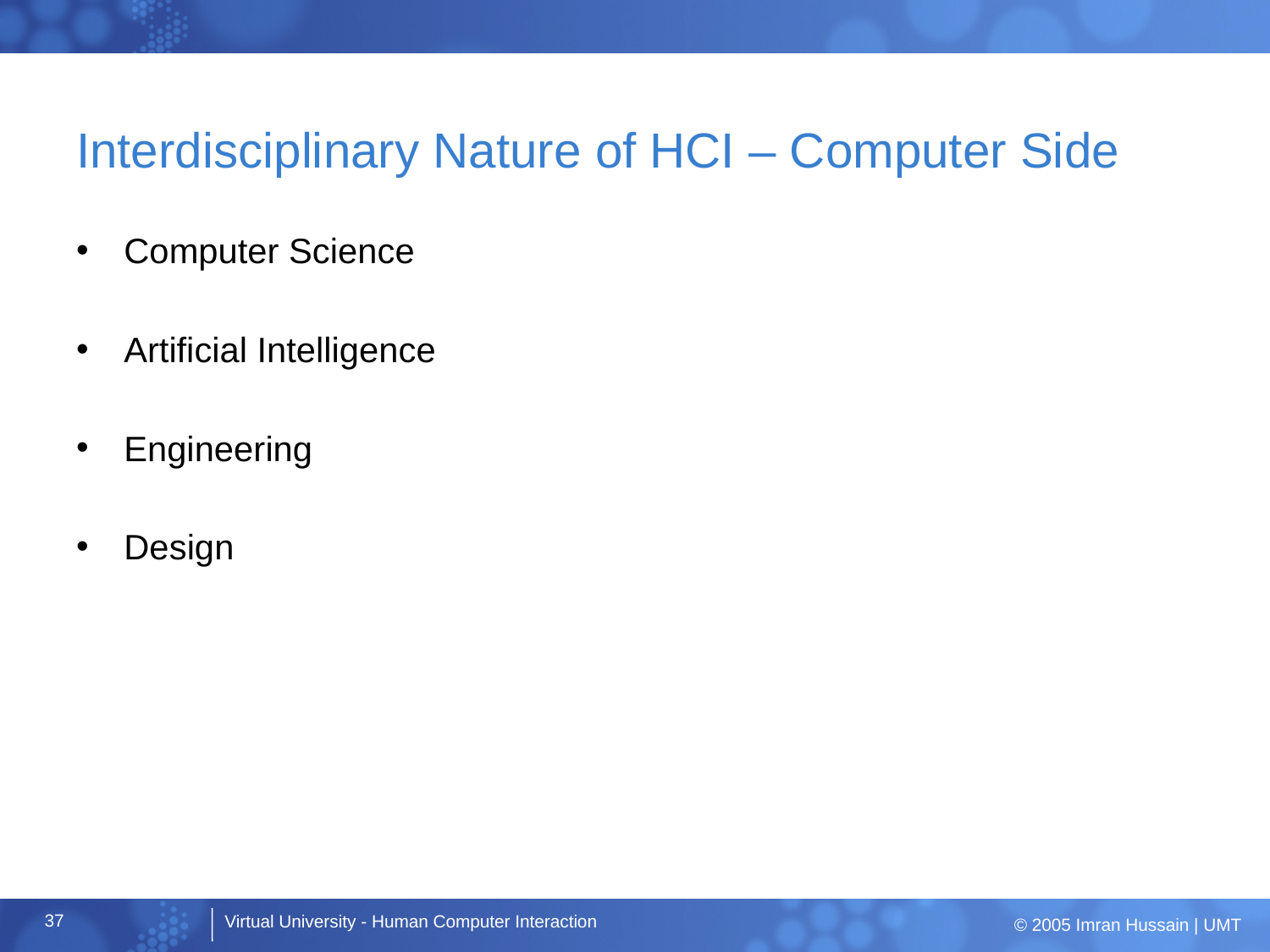

# Interdisciplinary Nature of HCI – Computer Side
Computer Science

Artificial Intelligence

Engineering

Design